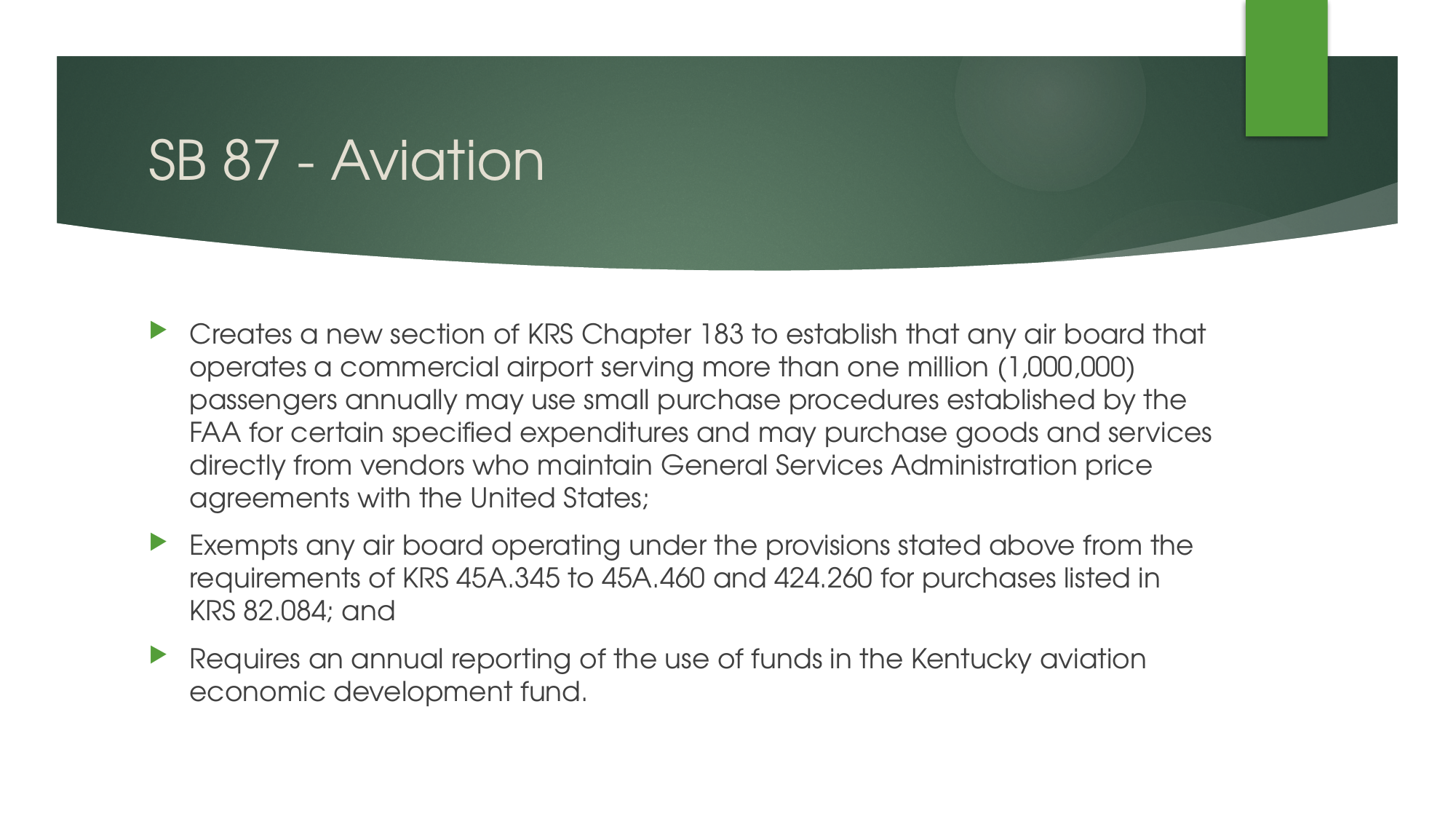

# SB 87 - Aviation
Creates a new section of KRS Chapter 183 to establish that any air board that operates a commercial airport serving more than one million (1,000,000) passengers annually may use small purchase procedures established by the FAA for certain specified expenditures and may purchase goods and services directly from vendors who maintain General Services Administration price agreements with the United States;
Exempts any air board operating under the provisions stated above from the requirements of KRS 45A.345 to 45A.460 and 424.260 for purchases listed in KRS 82.084; and
Requires an annual reporting of the use of funds in the Kentucky aviation economic development fund.